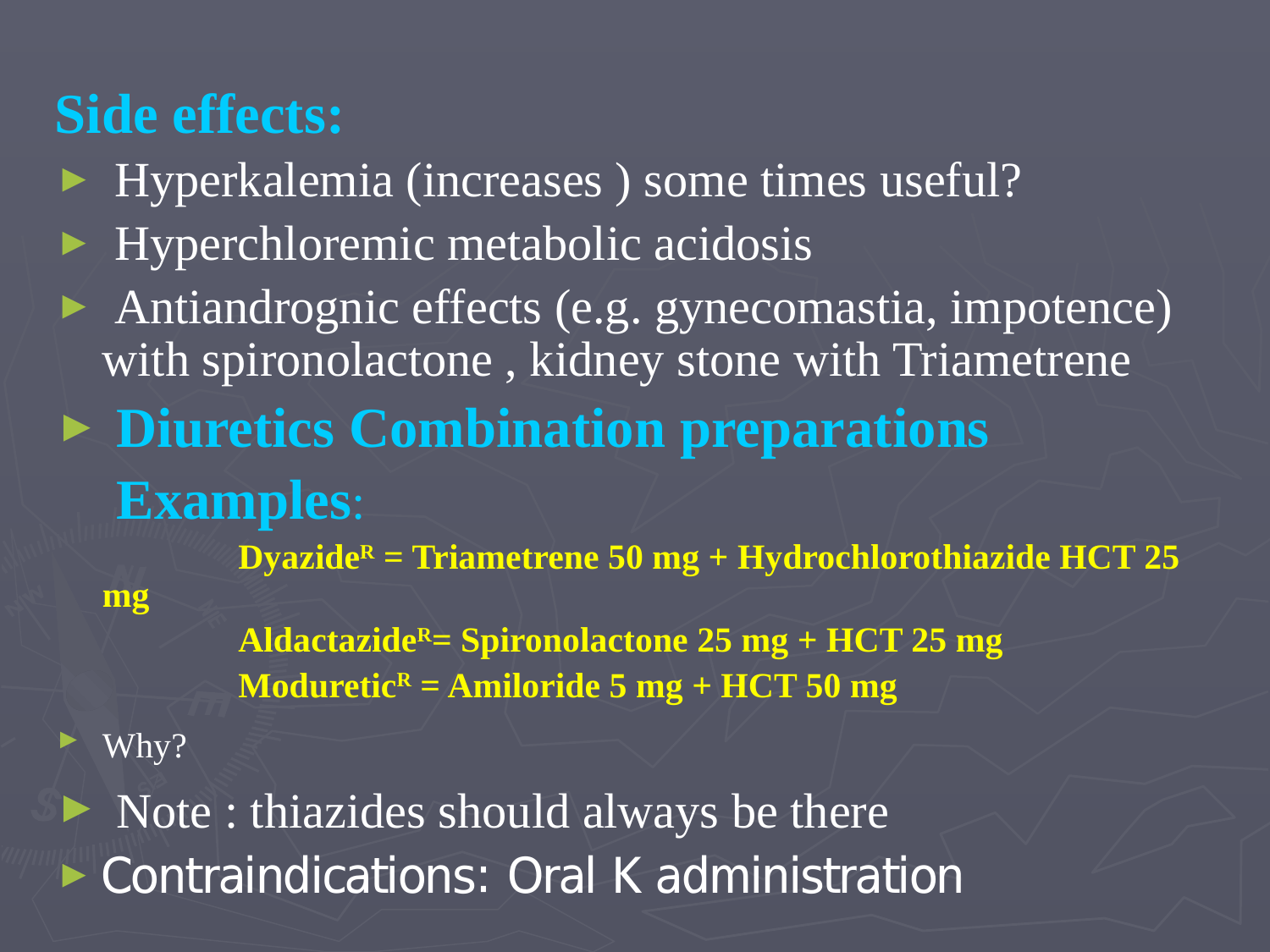

# Side effects:
 Hyperkalemia (increases ) some times useful?
 Hyperchloremic metabolic acidosis
 Antiandrognic effects (e.g. gynecomastia, impotence) with spironolactone , kidney stone with Triametrene
 Diuretics Combination preparations
	 Examples:
		 DyazideR = Triametrene 50 mg + Hydrochlorothiazide HCT 25 mg
		 AldactazideR= Spironolactone 25 mg + HCT 25 mg
		 ModureticR = Amiloride 5 mg + HCT 50 mg
Why?
 Note : thiazides should always be there
Contraindications: Oral K administration